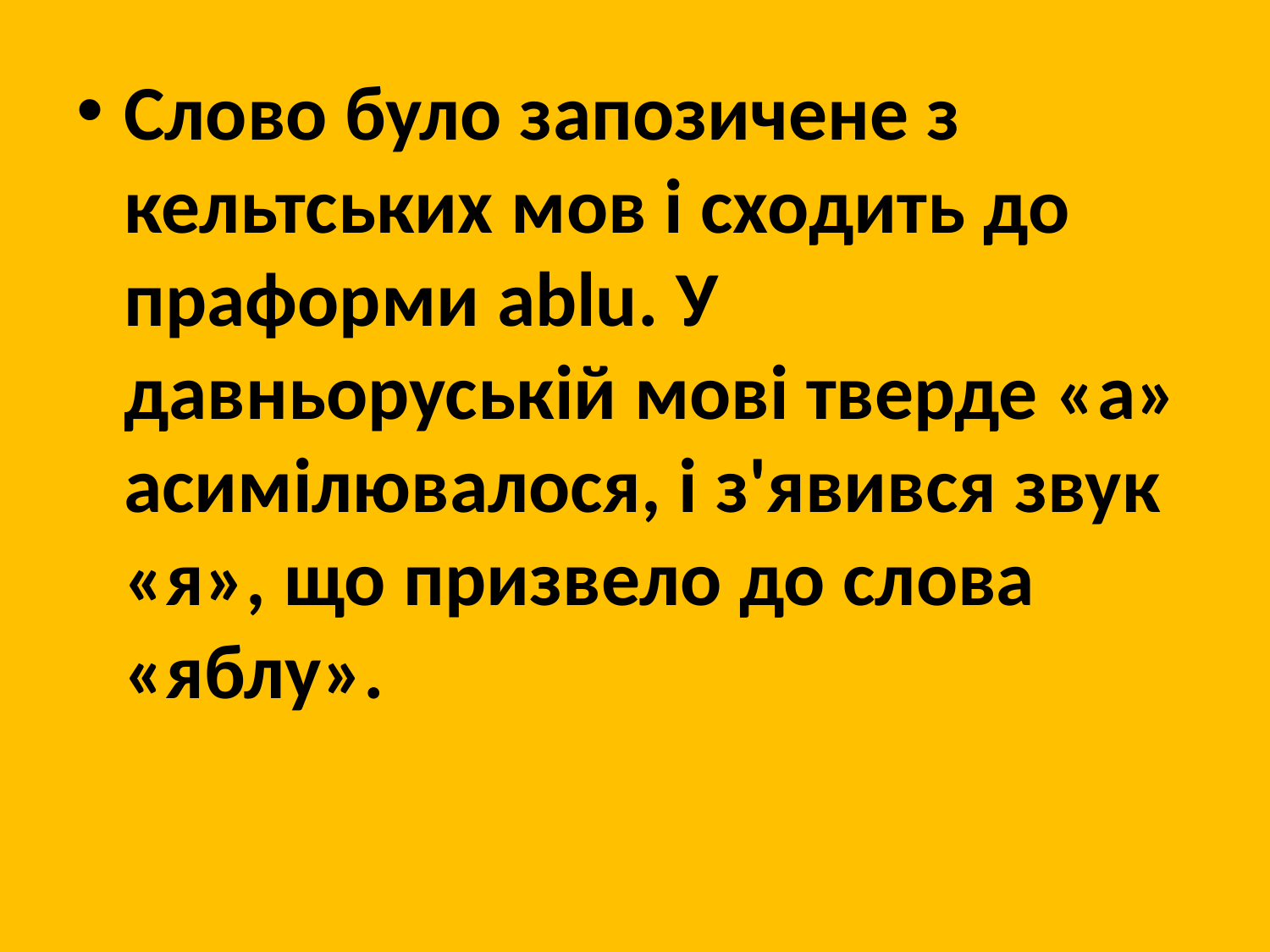

#
Слово було запозичене з кельтських мов і сходить до праформи ablu. У давньоруській мові тверде «а» асимілювалося, і з'явився звук «я», що призвело до слова «яблу».